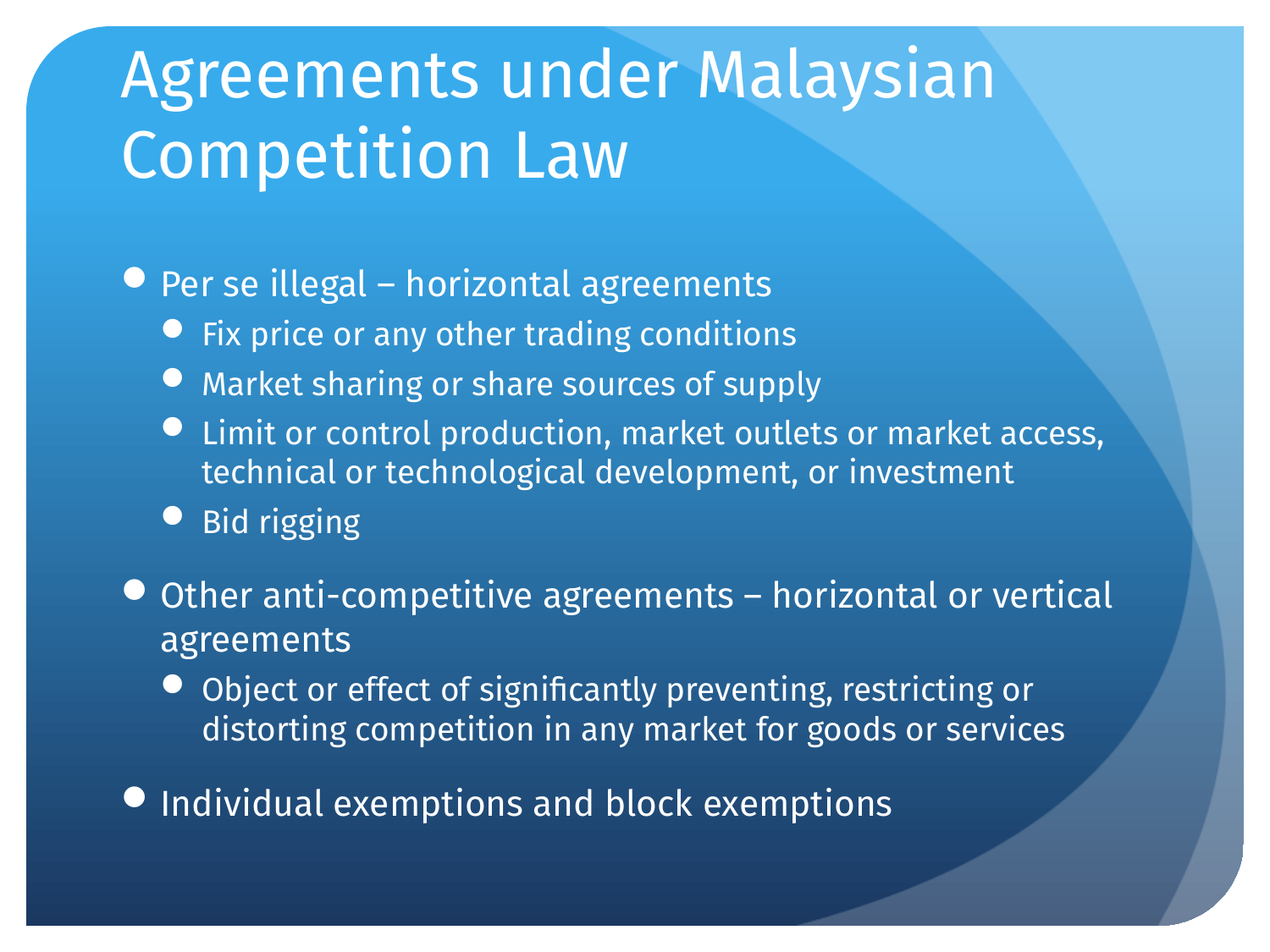

# Agreements under Malaysian Competition Law
Per se illegal – horizontal agreements
Fix price or any other trading conditions
Market sharing or share sources of supply
Limit or control production, market outlets or market access, technical or technological development, or investment
Bid rigging
Other anti-competitive agreements – horizontal or vertical agreements
Object or effect of significantly preventing, restricting or distorting competition in any market for goods or services
Individual exemptions and block exemptions